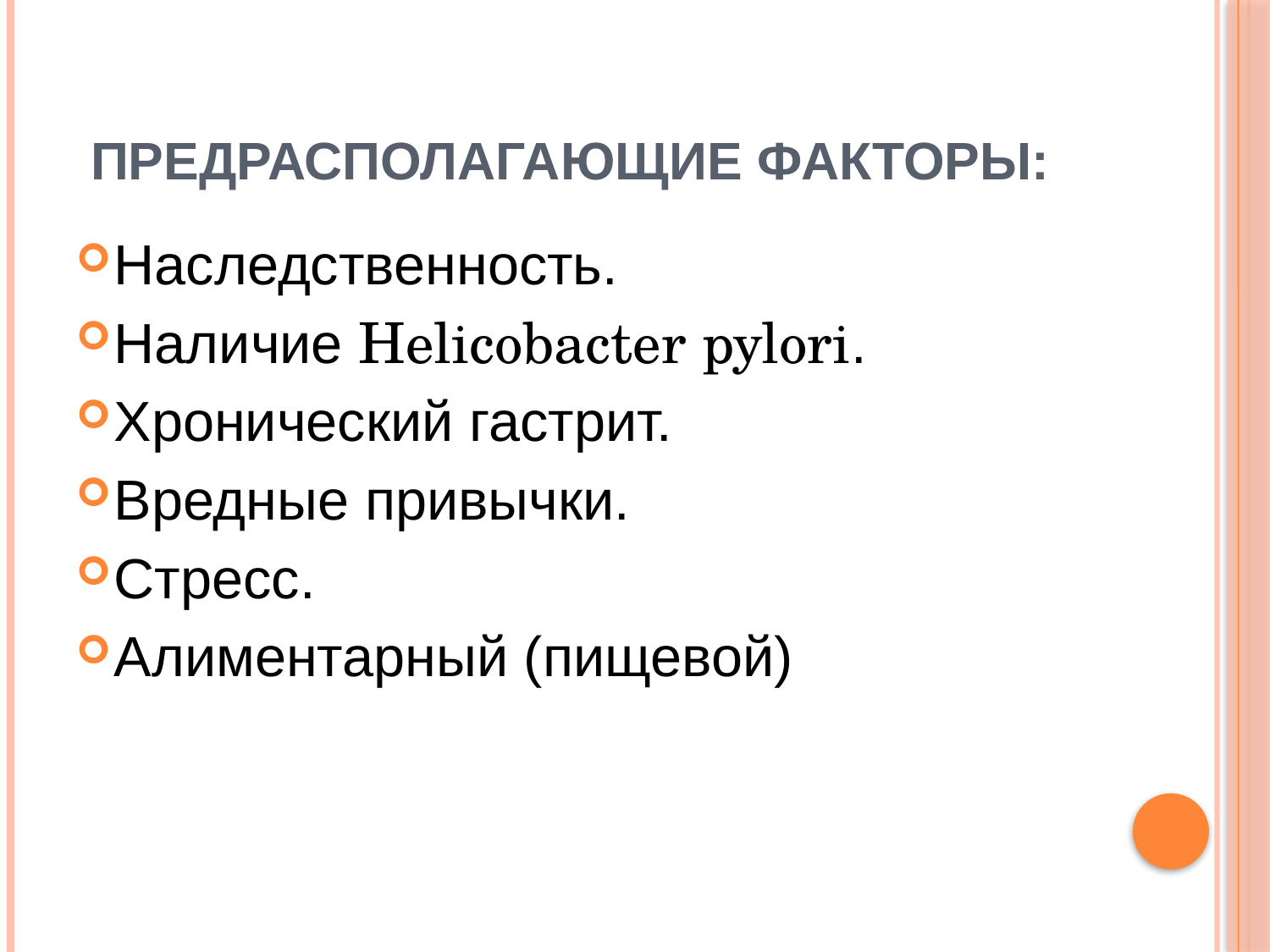

# Предрасполагающие факторы:
Наследственность.
Наличие Helicobacter pylori.
Хронический гастрит.
Вредные привычки.
Стресс.
Алиментарный (пищевой)